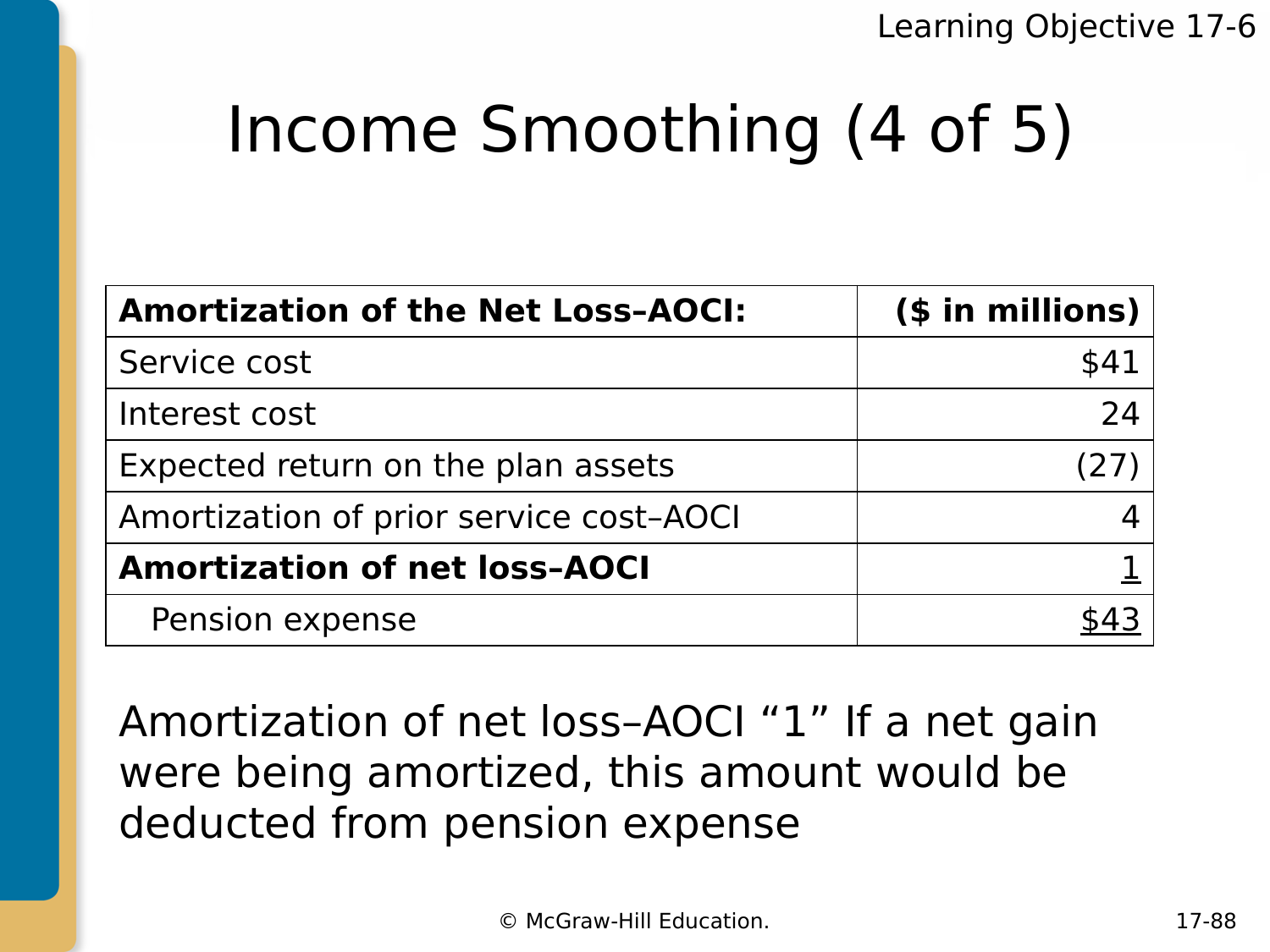

Learning Objective 17-6
# Income Smoothing (4 of 5)
| Amortization of the Net Loss–AOCI: | ($ in millions) |
| --- | --- |
| Service cost | $41 |
| Interest cost | 24 |
| Expected return on the plan assets | (27) |
| Amortization of prior service cost–AOCI | 4 |
| Amortization of net loss–AOCI | 1 |
| Pension expense | $43 |
Amortization of net loss–AOCI “1” If a net gain were being amortized, this amount would be deducted from pension expense